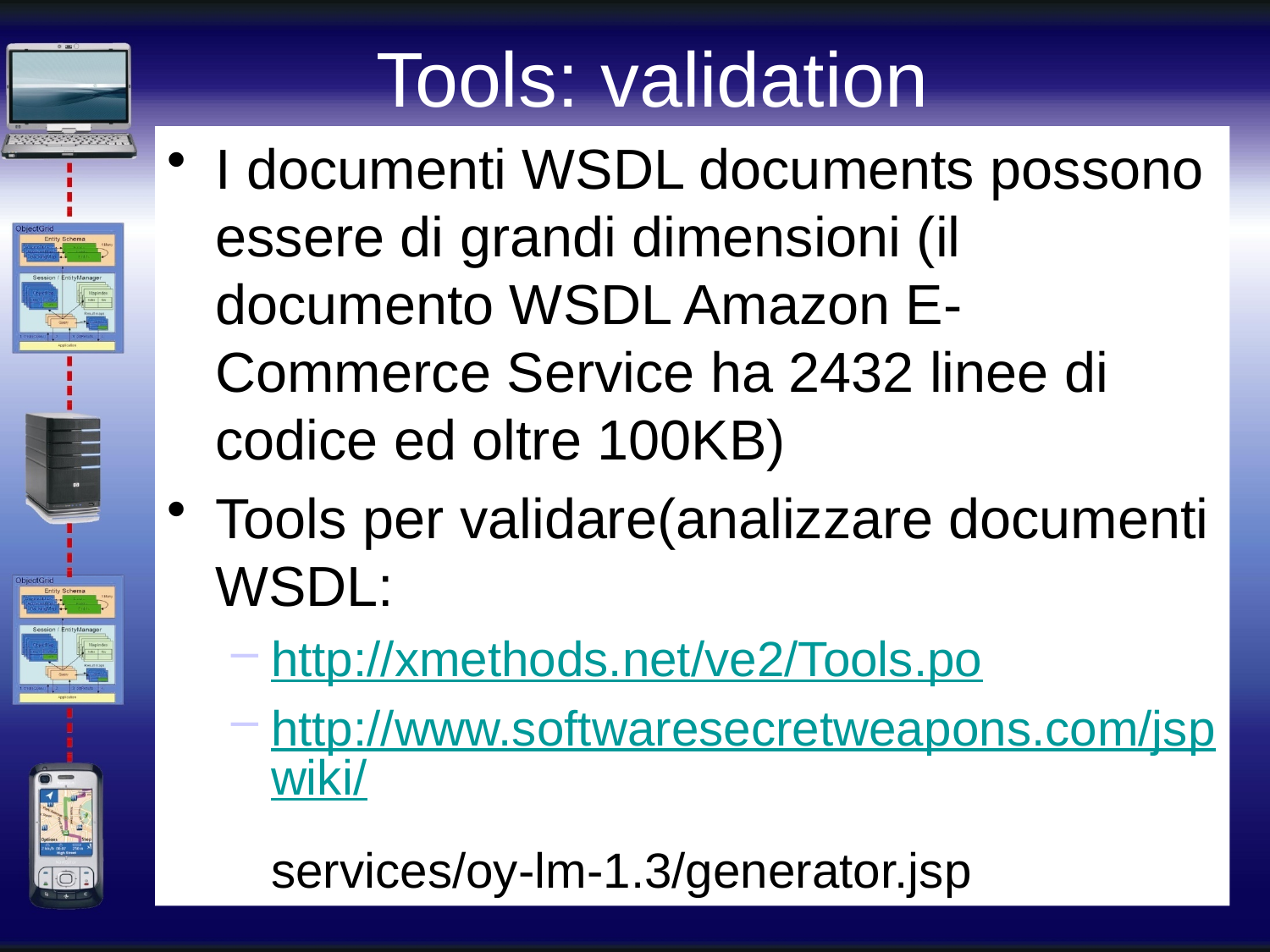

# Tools: validation
I documenti WSDL documents possono essere di grandi dimensioni (il documento WSDL Amazon E-Commerce Service ha 2432 linee di codice ed oltre 100KB)
Tools per validare(analizzare documenti WSDL:
http://xmethods.net/ve2/Tools.po
http://www.softwaresecretweapons.com/jspwiki/
services/oy-lm-1.3/generator.jsp